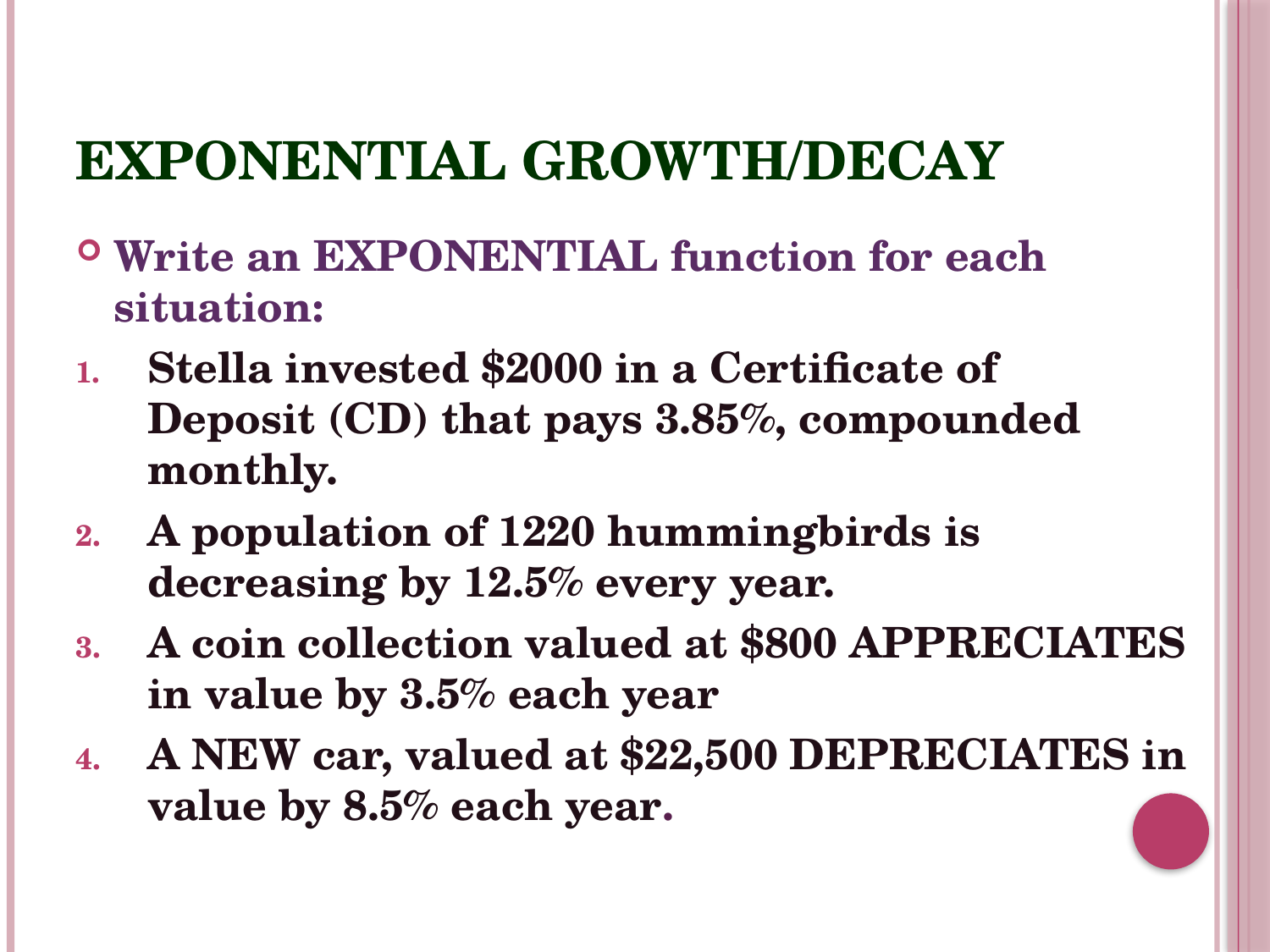

# Exponential GROWTH/DECAY
Write an EXPONENTIAL function for each situation:
Stella invested $2000 in a Certificate of 	Deposit (CD) that pays 3.85%, compounded 	monthly.
A population of 1220 hummingbirds is decreasing by 12.5% every year.
A coin collection valued at $800 APPRECIATES in value by 3.5% each year
A NEW car, valued at $22,500 DEPRECIATES in value by 8.5% each year.